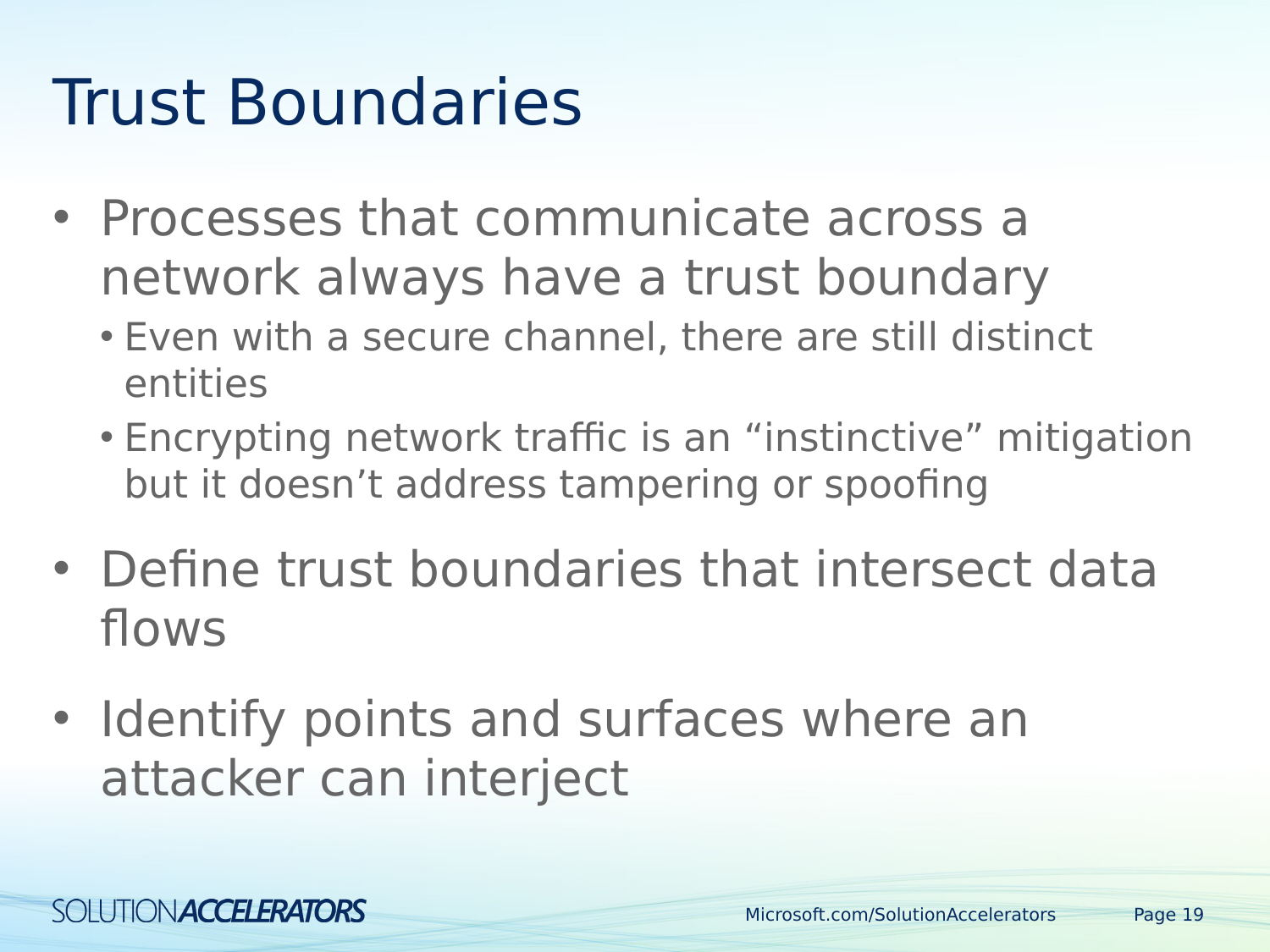

# Trust Boundaries
Processes that communicate across a network always have a trust boundary
Even with a secure channel, there are still distinct entities
Encrypting network traffic is an “instinctive” mitigation but it doesn’t address tampering or spoofing
Define trust boundaries that intersect data flows
Identify points and surfaces where an attacker can interject
Microsoft.com/SolutionAccelerators
Page 19